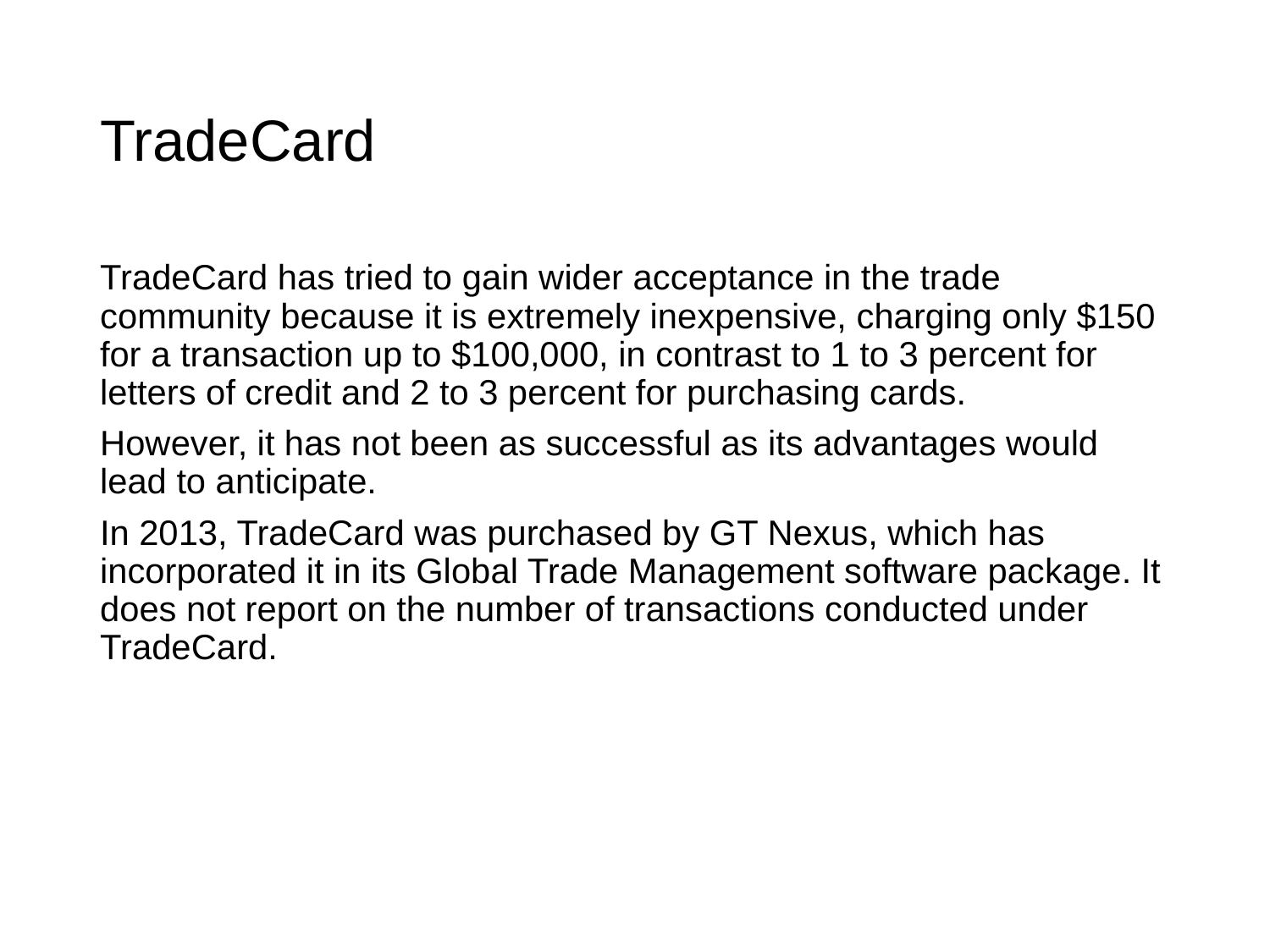

# TradeCard
TradeCard has tried to gain wider acceptance in the trade community because it is extremely inexpensive, charging only $150 for a transaction up to $100,000, in contrast to 1 to 3 percent for letters of credit and 2 to 3 percent for purchasing cards.
However, it has not been as successful as its advantages would lead to anticipate.
In 2013, TradeCard was purchased by GT Nexus, which has incorporated it in its Global Trade Management software package. It does not report on the number of transactions conducted under TradeCard.